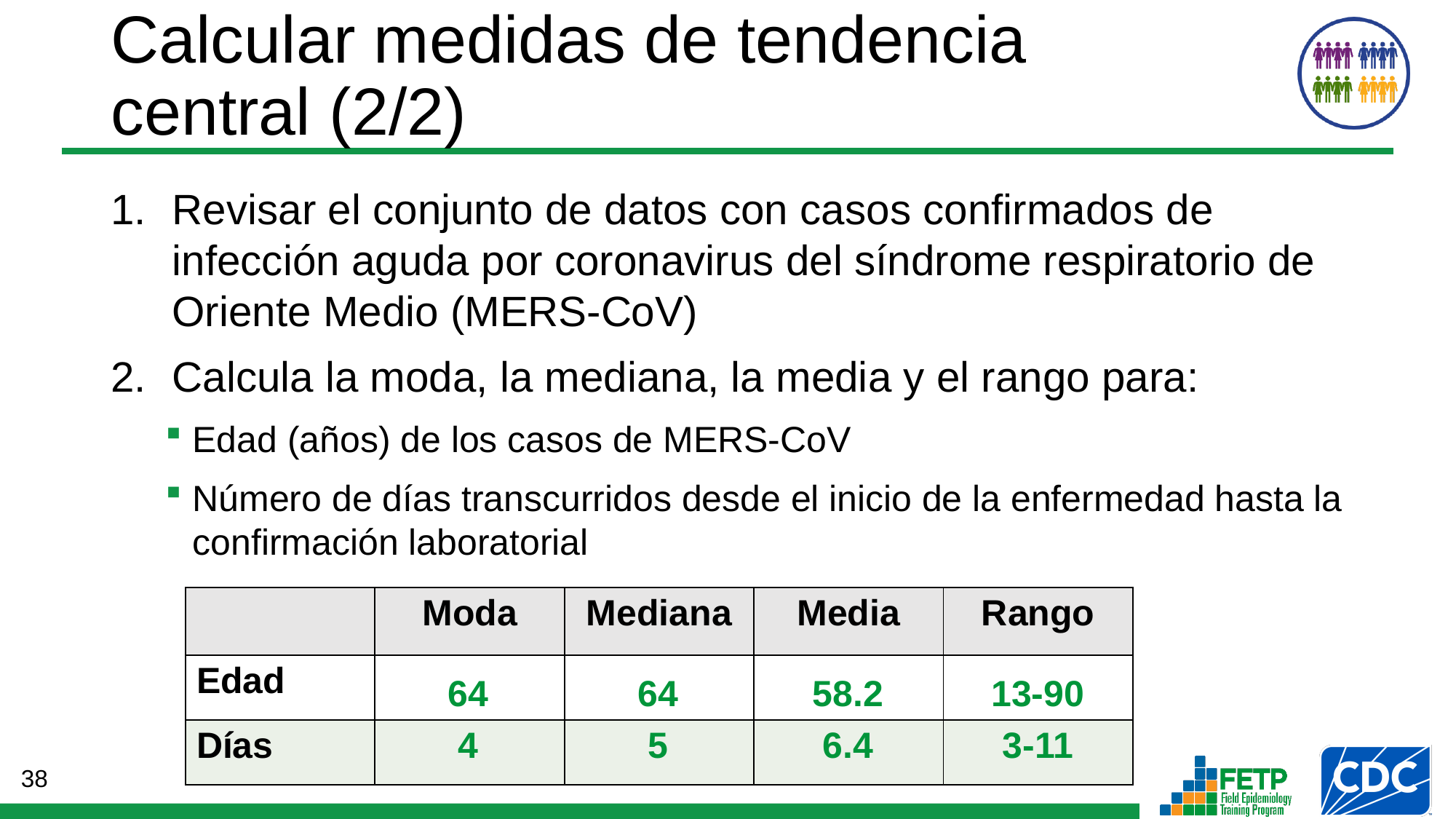

# Calcular medidas de tendencia central (2/2)
Revisar el conjunto de datos con casos confirmados de
infección aguda por coronavirus del síndrome respiratorio de Oriente Medio (MERS-CoV)
Calcula la moda, la mediana, la media y el rango para:
Edad (años) de los casos de MERS-CoV
Número de días transcurridos desde el inicio de la enfermedad hasta la confirmación laboratorial

|  | Moda | Mediana | Media | Rango |
| --- | --- | --- | --- | --- |
| Edad |  |  |  |  |
| Días |  |  |  |  |
| 64 | 64 | 58.2 | 13-90 |
| --- | --- | --- | --- |
| 4 | 5 | 6.4 | 3-11 |